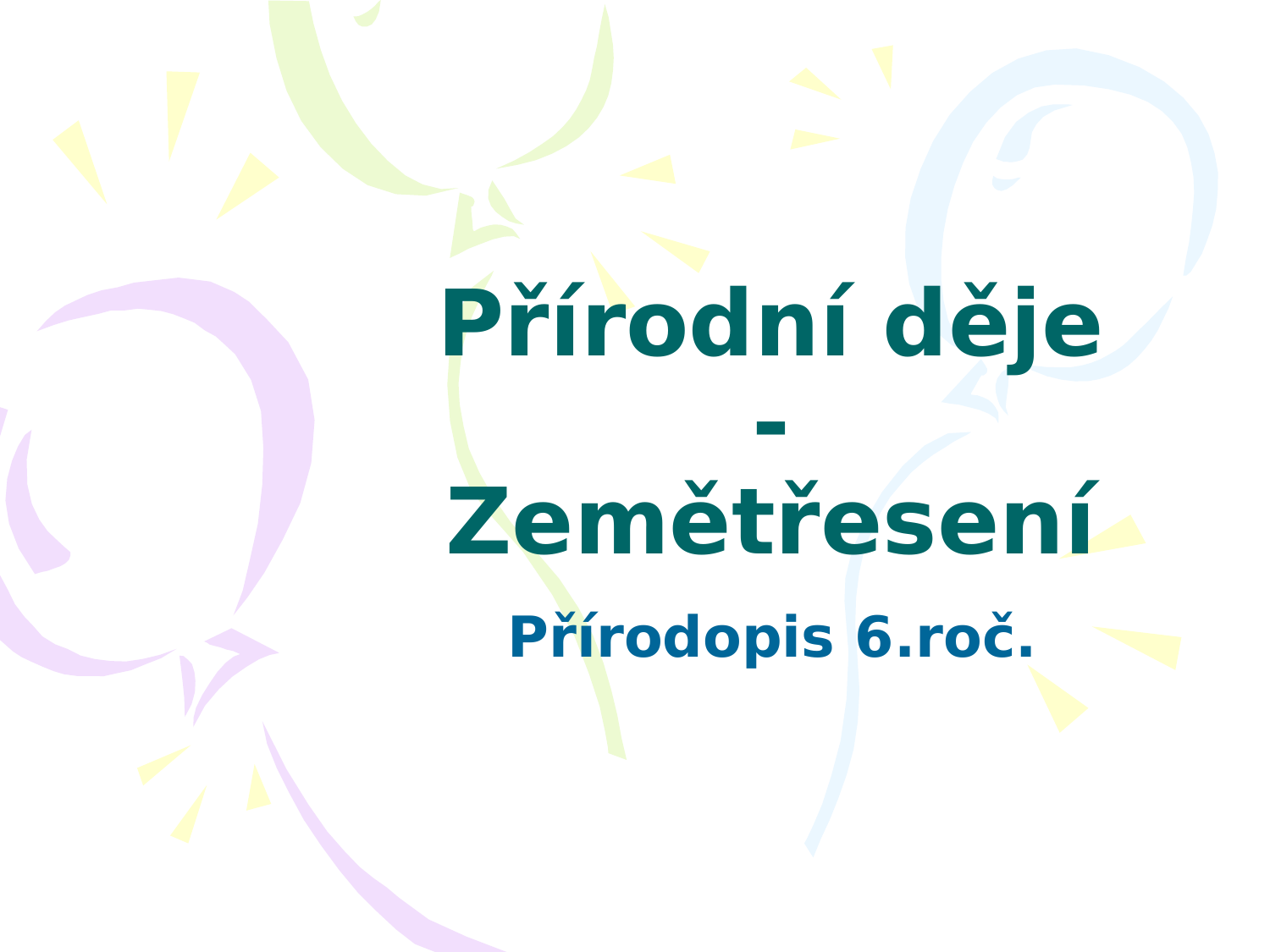

# Přírodní děje - Zemětřesení
Přírodopis 6.roč.